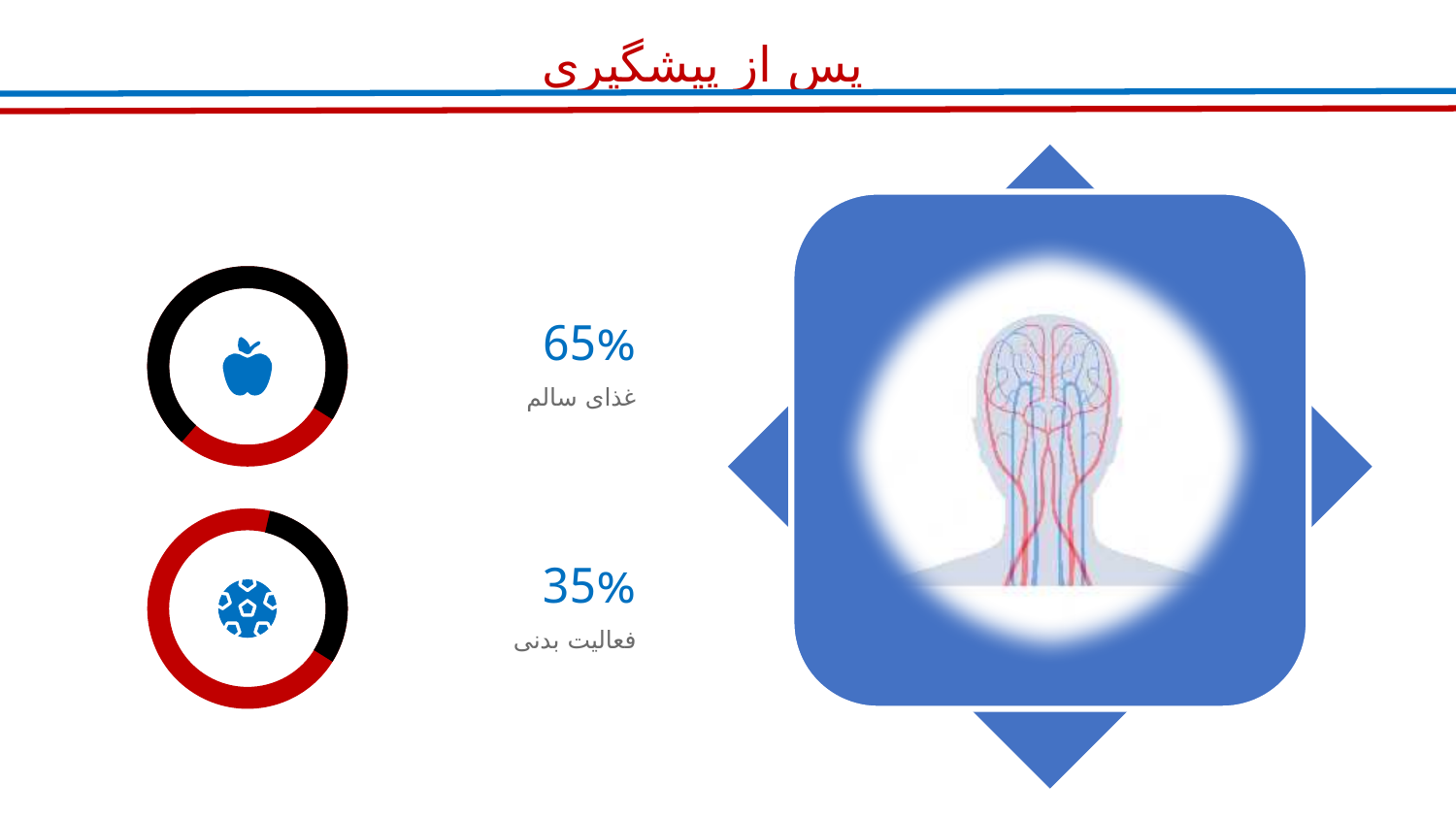

# پس از پیشگیری

65%

غذای سالم

35%

فعالیت بدنی